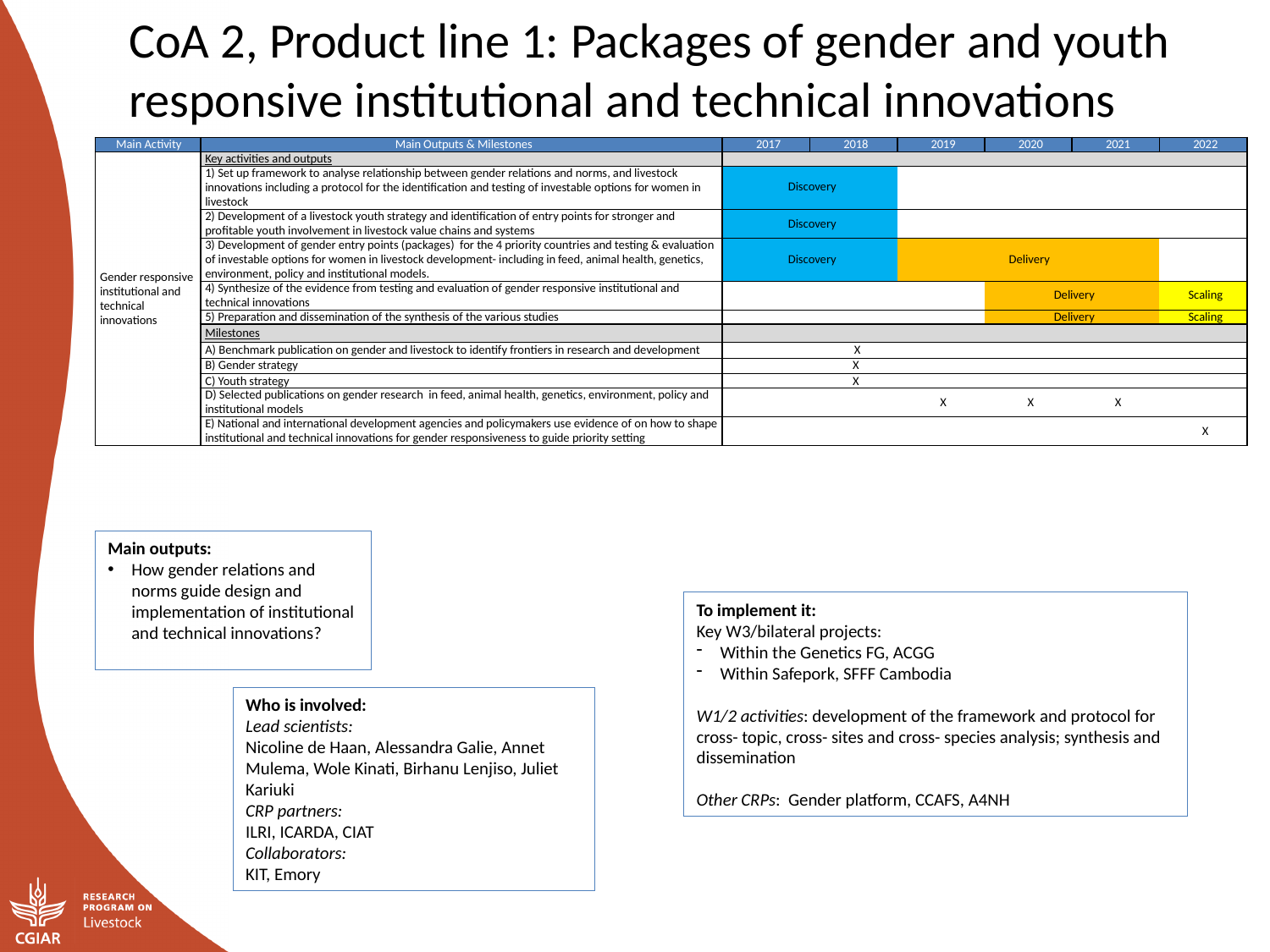

CoA 2, Product line 1: Packages of gender and youth responsive institutional and technical innovations

| Main Activity | Main Outputs & Milestones | 2017 | 2018 | 2019 | 2020 | 2021 | 2022 |
| --- | --- | --- | --- | --- | --- | --- | --- |
| Gender responsive institutional and technical innovations | Key activities and outputs |  |  |  |  |  |  |
|  | 1) Set up framework to analyse relationship between gender relations and norms, and livestock innovations including a protocol for the identification and testing of investable options for women in livestock | Discovery |  |  |  |  |  |
|  | 2) Development of a livestock youth strategy and identification of entry points for stronger and profitable youth involvement in livestock value chains and systems | Discovery |  |  |  |  |  |
|  | 3) Development of gender entry points (packages) for the 4 priority countries and testing & evaluation of investable options for women in livestock development- including in feed, animal health, genetics, environment, policy and institutional models. | Discovery |  | Delivery |  |  |  |
|  | 4) Synthesize of the evidence from testing and evaluation of gender responsive institutional and technical innovations |  |  |  | Delivery |  | Scaling |
|  | 5) Preparation and dissemination of the synthesis of the various studies |  |  |  | Delivery |  | Scaling |
|  | Milestones |  |  |  |  |  |  |
|  | A) Benchmark publication on gender and livestock to identify frontiers in research and development |  | X |  |  |  |  |
|  | B) Gender strategy |  | X |  |  |  |  |
|  | C) Youth strategy |  | X |  |  |  |  |
|  | D) Selected publications on gender research in feed, animal health, genetics, environment, policy and institutional models |  |  | X | X | X |  |
|  | E) National and international development agencies and policymakers use evidence of on how to shape institutional and technical innovations for gender responsiveness to guide priority setting |  |  |  |  |  | X |
Main outputs:
How gender relations and norms guide design and implementation of institutional and technical innovations?

To implement it:
Key W3/bilateral projects:
Within the Genetics FG, ACGG
Within Safepork, SFFF Cambodia

W1/2 activities: development of the framework and protocol for cross- topic, cross- sites and cross- species analysis; synthesis and dissemination

Other CRPs:  Gender platform, CCAFS, A4NH
Who is involved:
Lead scientists:
Nicoline de Haan, Alessandra Galie, Annet Mulema, Wole Kinati, Birhanu Lenjiso, Juliet Kariuki
CRP partners:
ILRI, ICARDA, CIAT
Collaborators:
KIT, Emory